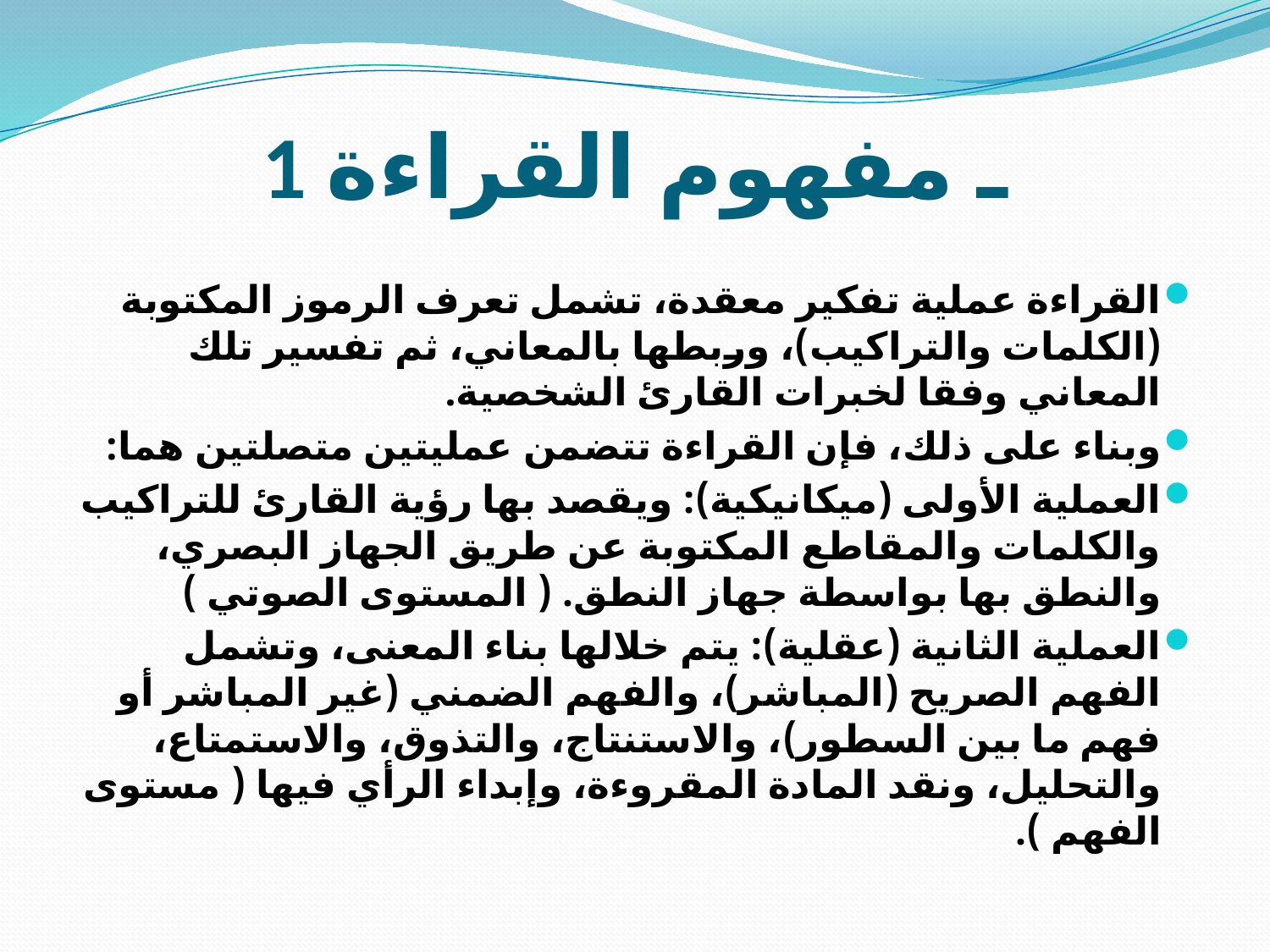

# 1 ـ مفهوم القراءة
القراءة عملية تفكير معقدة، تشمل تعرف الرموز المكتوبة (الكلمات والتراكيب)، وربطها بالمعاني، ثم تفسير تلك المعاني وفقا لخبرات القارئ الشخصية.
وبناء على ذلك، فإن القراءة تتضمن عمليتين متصلتين هما:
العملية الأولى (ميكانيكية): ويقصد بها رؤية القارئ للتراكيب والكلمات والمقاطع المكتوبة عن طريق الجهاز البصري، والنطق بها بواسطة جهاز النطق. ( المستوى الصوتي )
العملية الثانية (عقلية): يتم خلالها بناء المعنى، وتشمل الفهم الصريح (المباشر)، والفهم الضمني (غير المباشر أو فهم ما بين السطور)، والاستنتاج، والتذوق، والاستمتاع، والتحليل، ونقد المادة المقروءة، وإبداء الرأي فيها ( مستوى الفهم ).